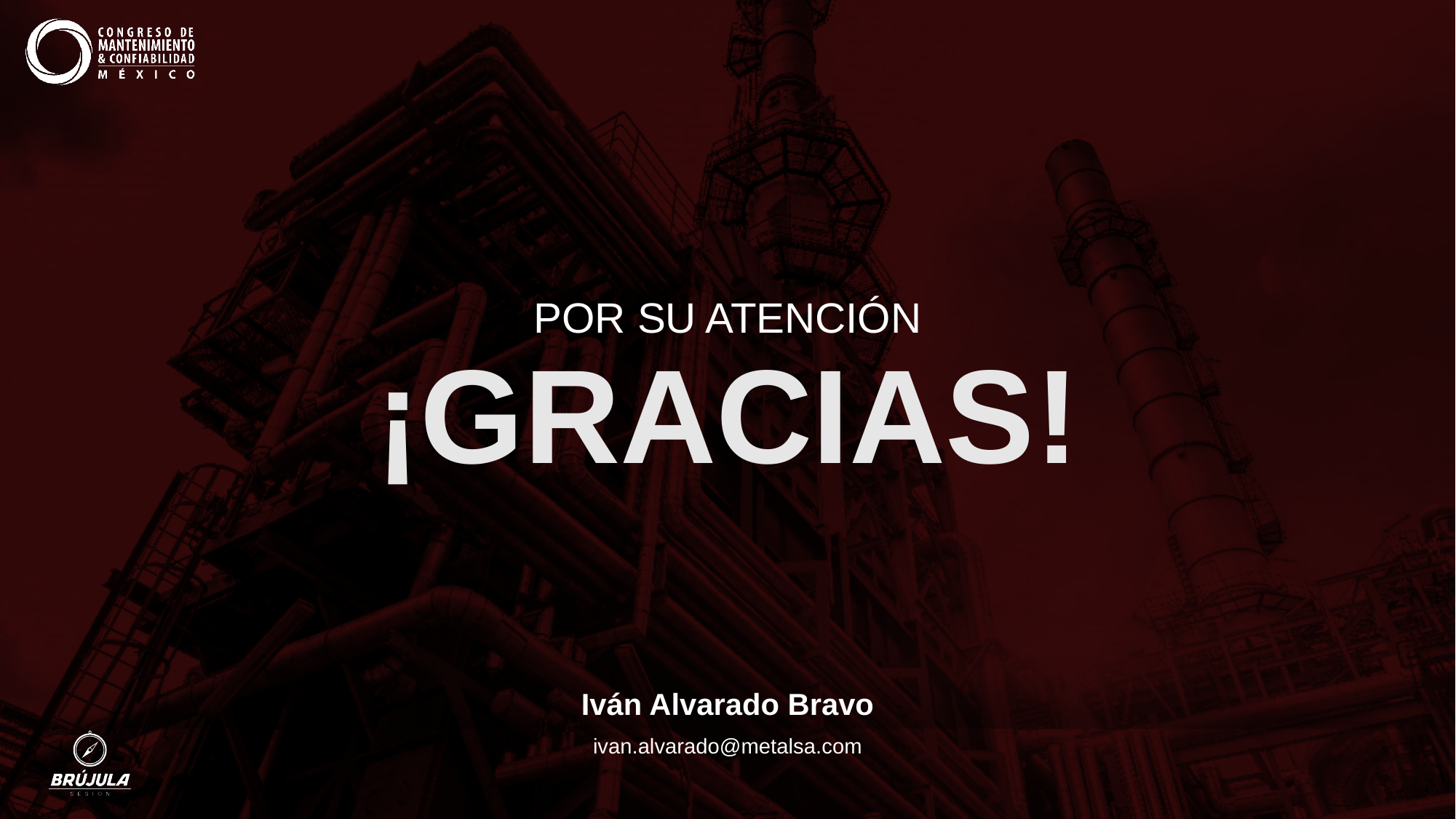

POR SU ATENCIÓN
¡GRACIAS!
Iván Alvarado Bravo
ivan.alvarado@metalsa.com